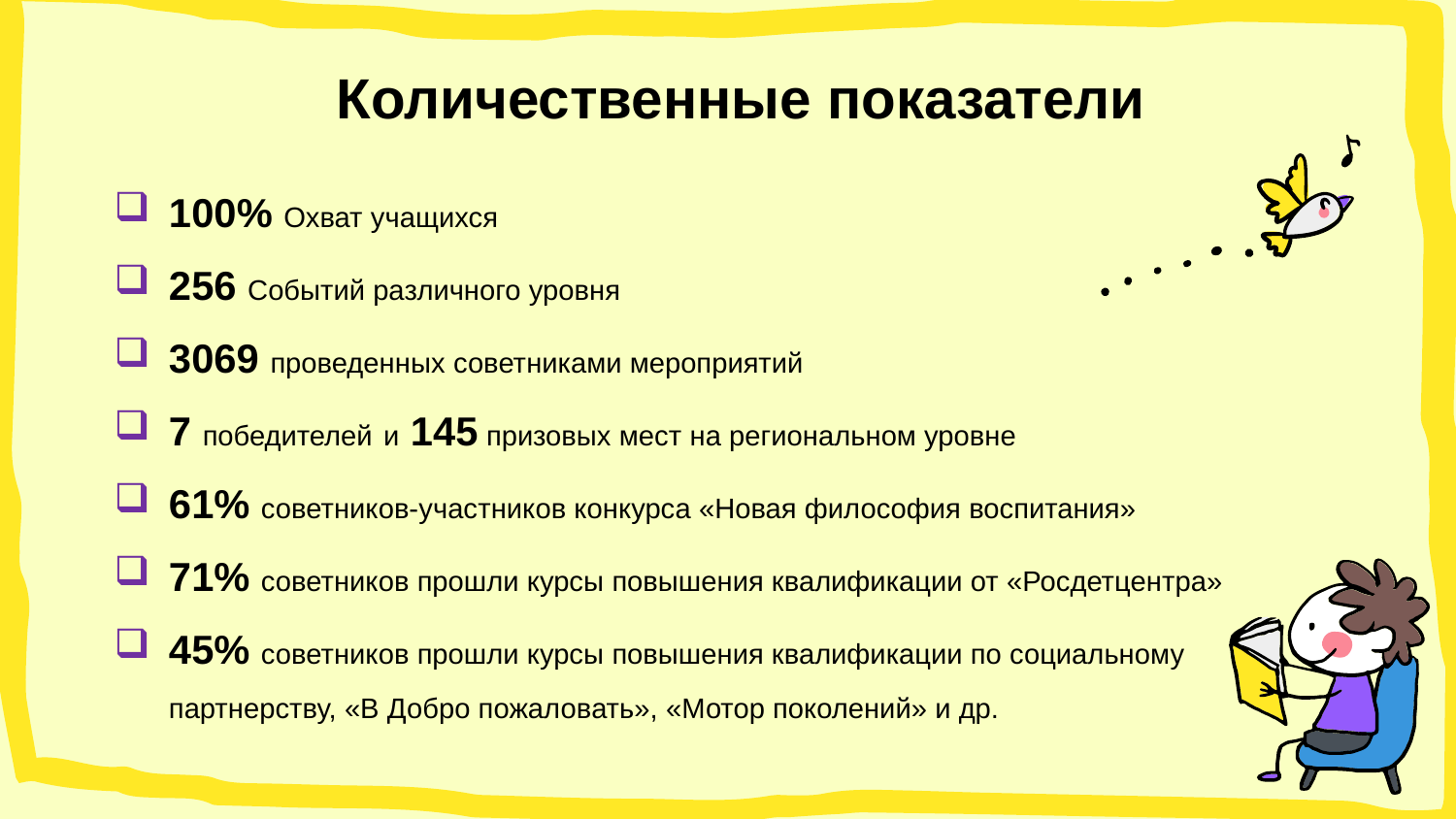

# Количественные показатели

100% Охват учащихся
256 Событий различного уровня
3069 проведенных советниками мероприятий
7 победителей и 145 призовых мест на региональном уровне
61% советников-участников конкурса «Новая философия воспитания»
71% советников прошли курсы повышения квалификации от «Росдетцентра»
45% советников прошли курсы повышения квалификации по социальному партнерству, «В Добро пожаловать», «Мотор поколений» и др.